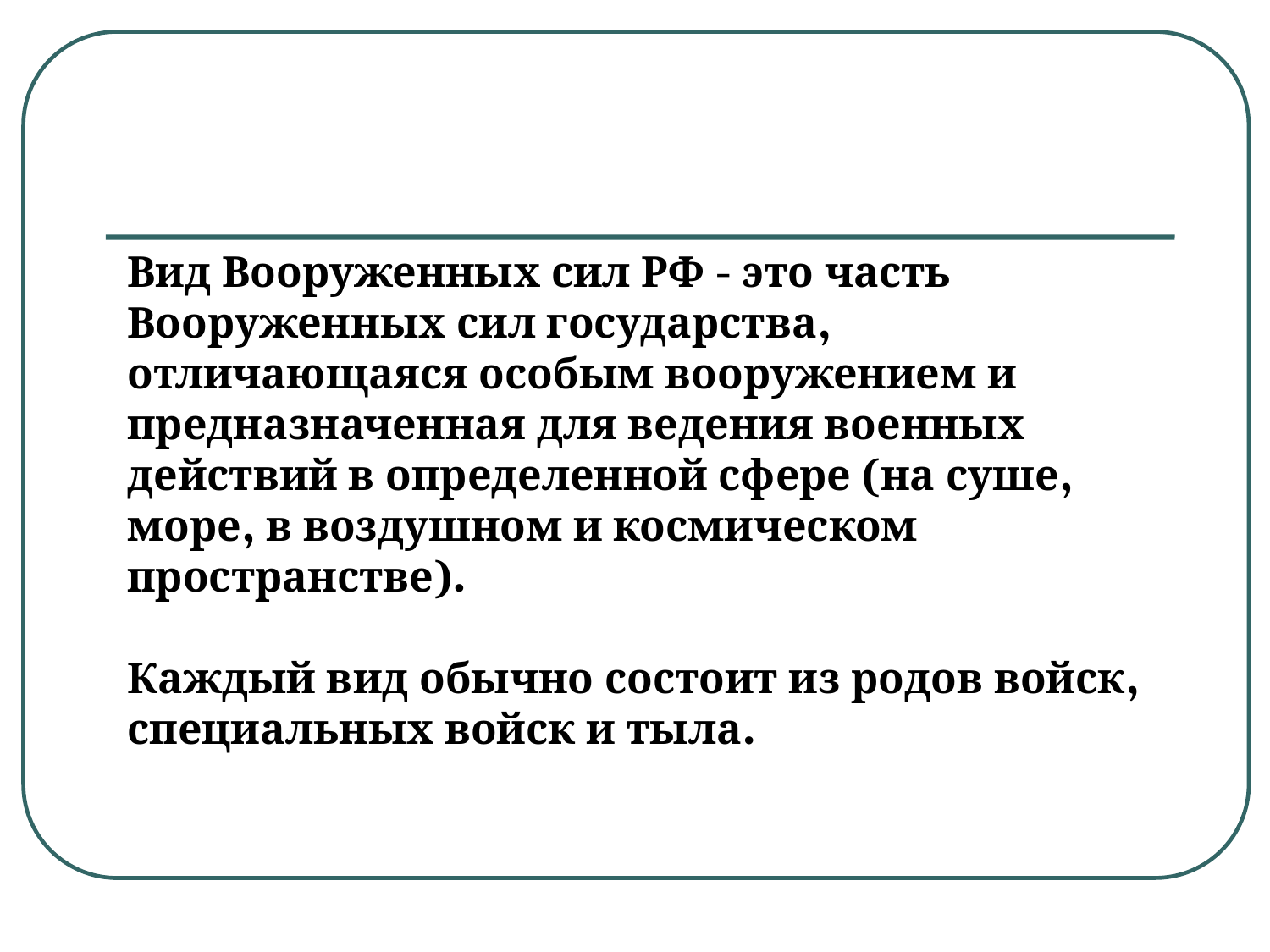

Вид Вооруженных сил РФ - это часть Вооруженных сил государства, отличающаяся особым вооружением и предназначенная для ведения военных действий в определенной сфере (на суше, море, в воздушном и космическом пространстве).
Каждый вид обычно состоит из родов войск, специальных войск и тыла.